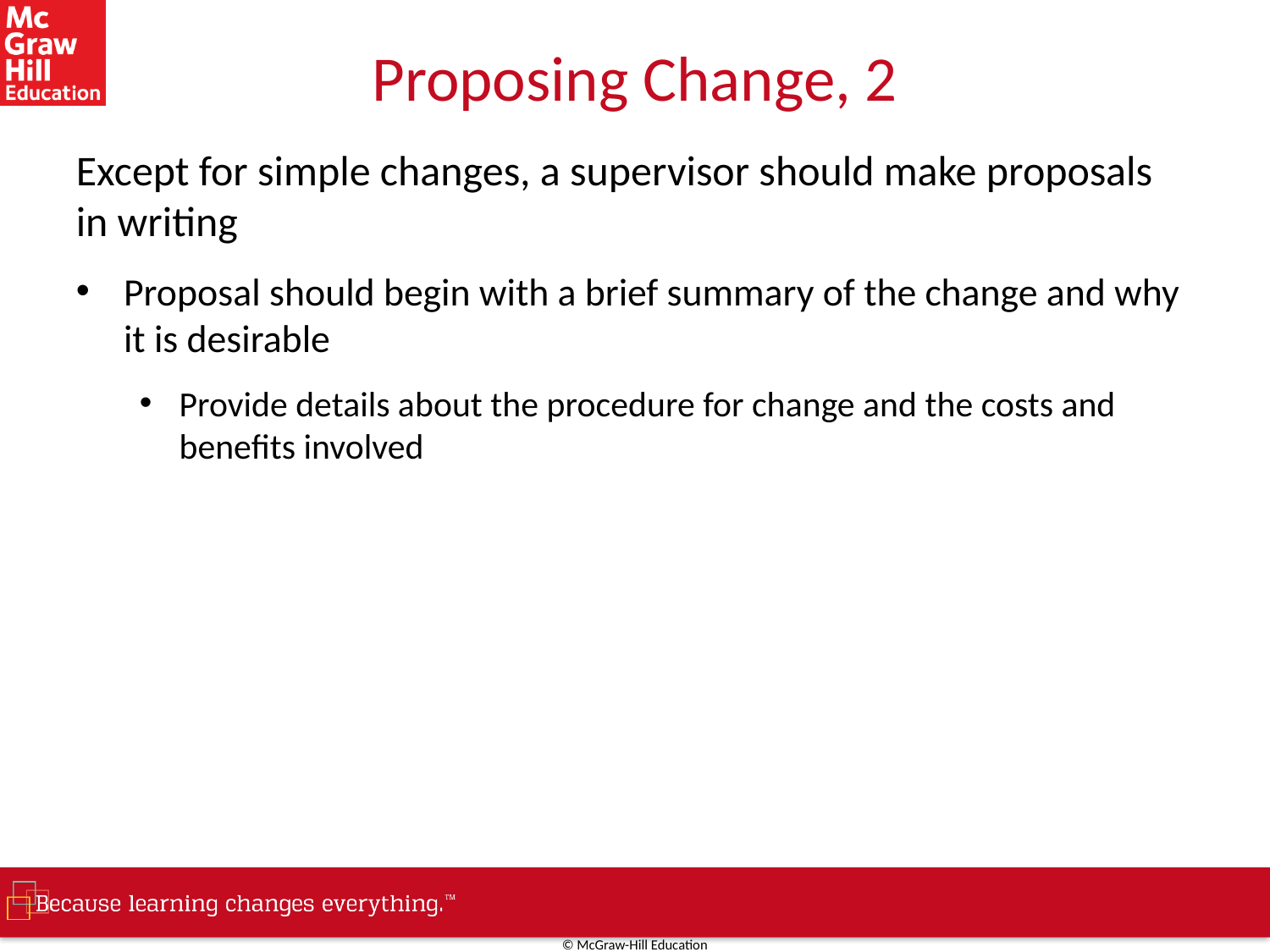

# Proposing Change, 2
Except for simple changes, a supervisor should make proposals in writing
Proposal should begin with a brief summary of the change and why it is desirable
Provide details about the procedure for change and the costs and benefits involved